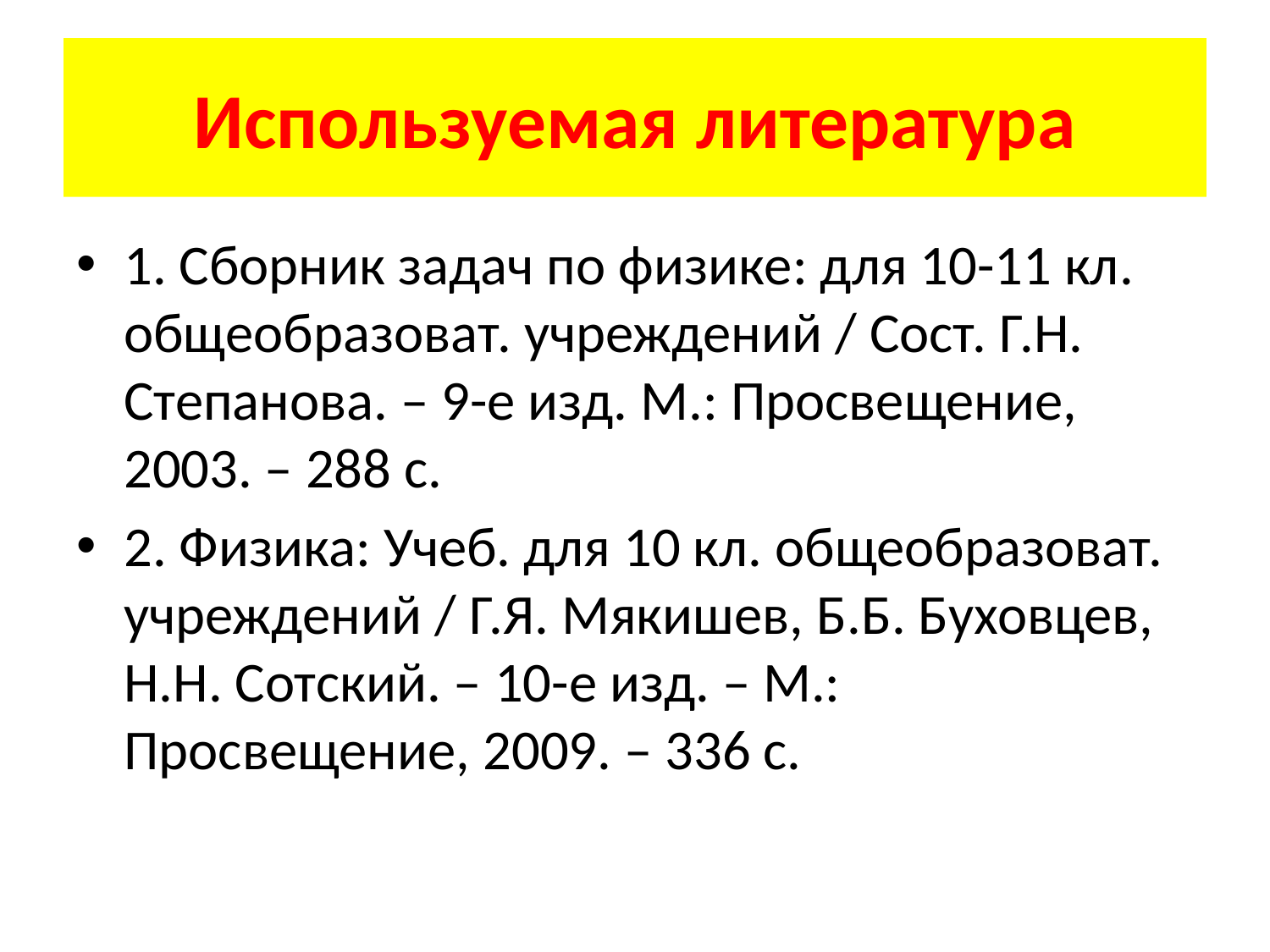

# Используемая литература
1. Сборник задач по физике: для 10-11 кл. общеобразоват. учреждений / Сост. Г.Н. Степанова. – 9-е изд. М.: Просвещение, 2003. – 288 с.
2. Физика: Учеб. для 10 кл. общеобразоват. учреждений / Г.Я. Мякишев, Б.Б. Буховцев, Н.Н. Сотский. – 10-е изд. – М.: Просвещение, 2009. – 336 с.